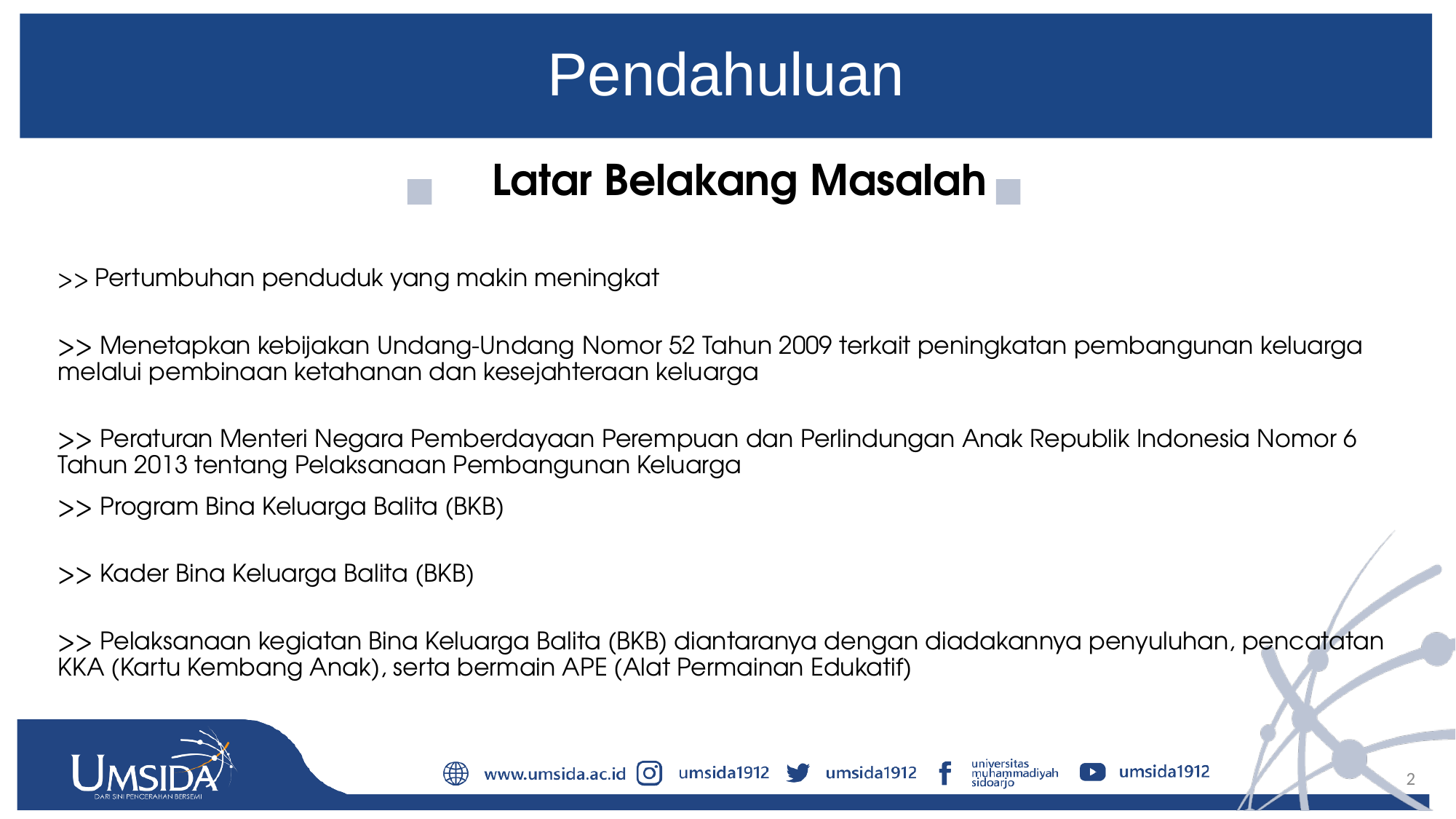

# Pendahuluan
			         Latar Belakang Masalah
>> Pertumbuhan penduduk yang makin meningkat
>> Menetapkan kebijakan Undang-Undang Nomor 52 Tahun 2009 terkait peningkatan pembangunan keluarga melalui pembinaan ketahanan dan kesejahteraan keluarga
>> Peraturan Menteri Negara Pemberdayaan Perempuan dan Perlindungan Anak Republik Indonesia Nomor 6 Tahun 2013 tentang Pelaksanaan Pembangunan Keluarga
>> Program Bina Keluarga Balita (BKB)
>> Kader Bina Keluarga Balita (BKB)
>> Pelaksanaan kegiatan Bina Keluarga Balita (BKB) diantaranya dengan diadakannya penyuluhan, pencatatan KKA (Kartu Kembang Anak), serta bermain APE (Alat Permainan Edukatif)